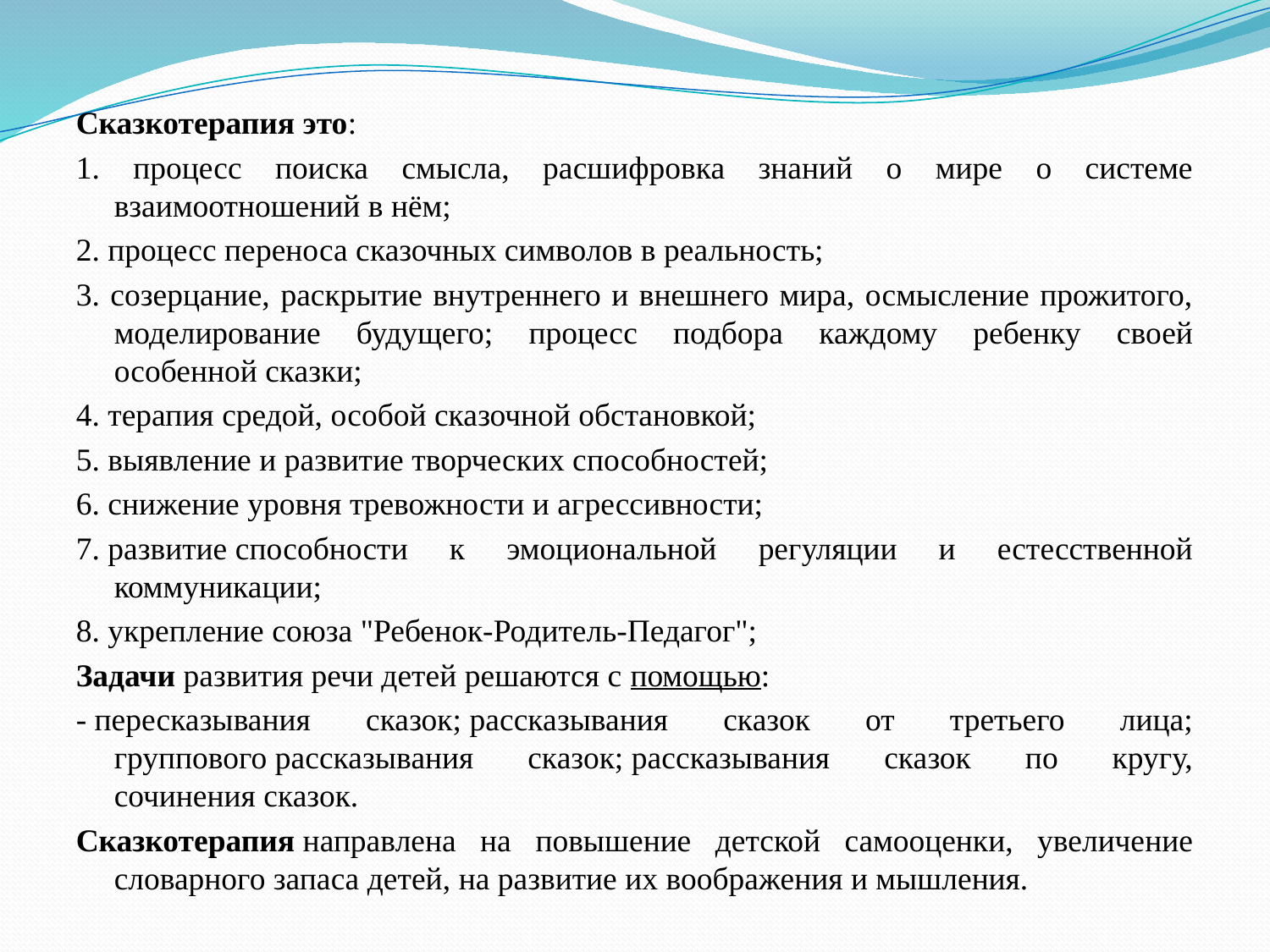

Сказкотерапия это:
1. процесс поиска смысла, расшифровка знаний о мире о системе взаимоотношений в нём;
2. процесс переноса сказочных символов в реальность;
3. созерцание, раскрытие внутреннего и внешнего мира, осмысление прожитого, моделирование будущего; процесс подбора каждому ребенку своей особенной сказки;
4. терапия средой, особой сказочной обстановкой;
5. выявление и развитие творческих способностей;
6. снижение уровня тревожности и агрессивности;
7. развитие способности к эмоциональной регуляции и естесственной коммуникации;
8. укрепление союза "Ребенок-Родитель-Педагог";
Задачи развития речи детей решаются с помощью:
- пересказывания сказок; рассказывания сказок от третьего лица; группового рассказывания сказок; рассказывания сказок по кругу, сочинения сказок.
Сказкотерапия направлена на повышение детской самооценки, увеличение словарного запаса детей, на развитие их воображения и мышления.